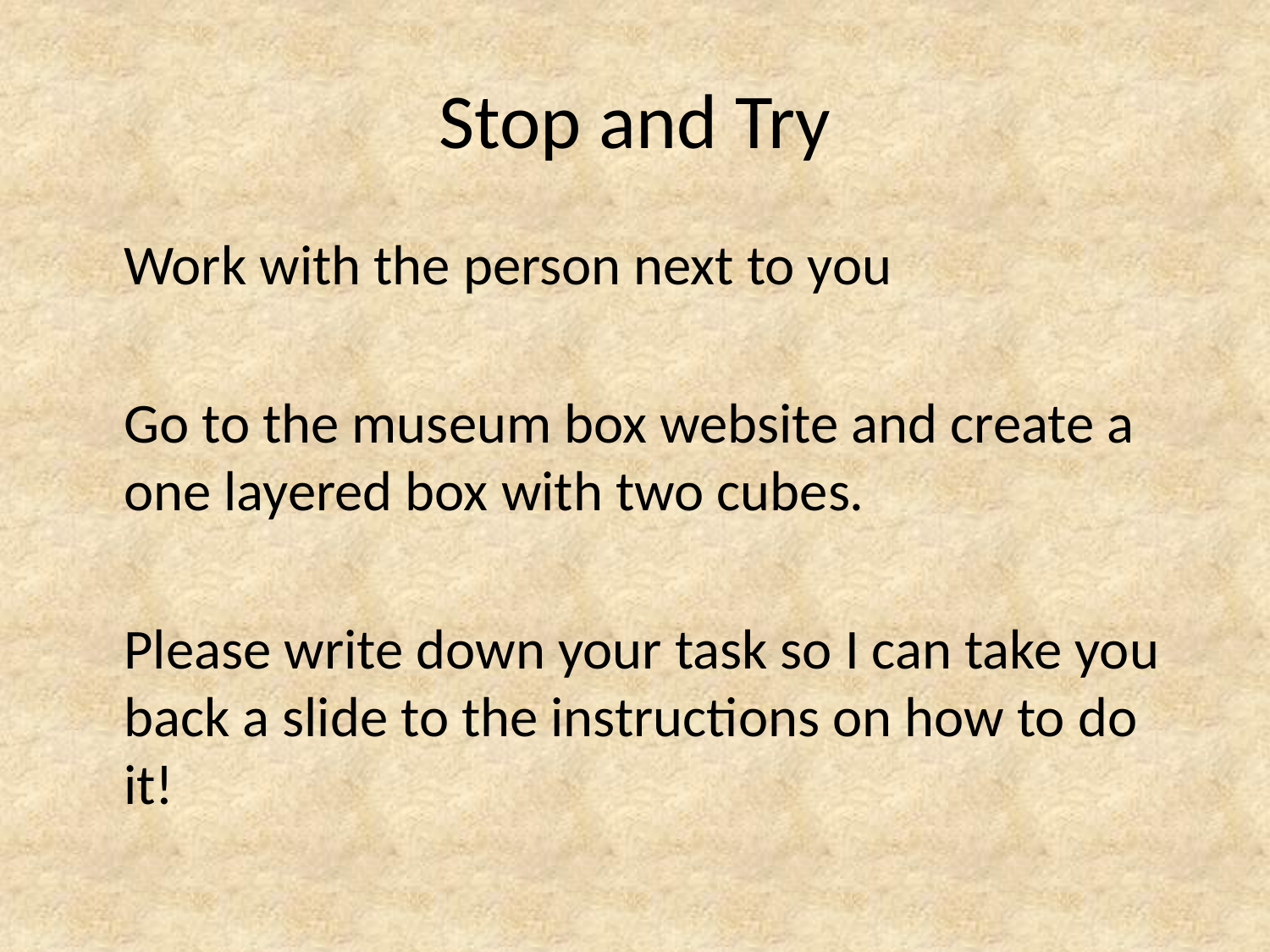

# Stop and Try
	Work with the person next to you

	Go to the museum box website and create a one layered box with two cubes.

 	Please write down your task so I can take you back a slide to the instructions on how to do it!